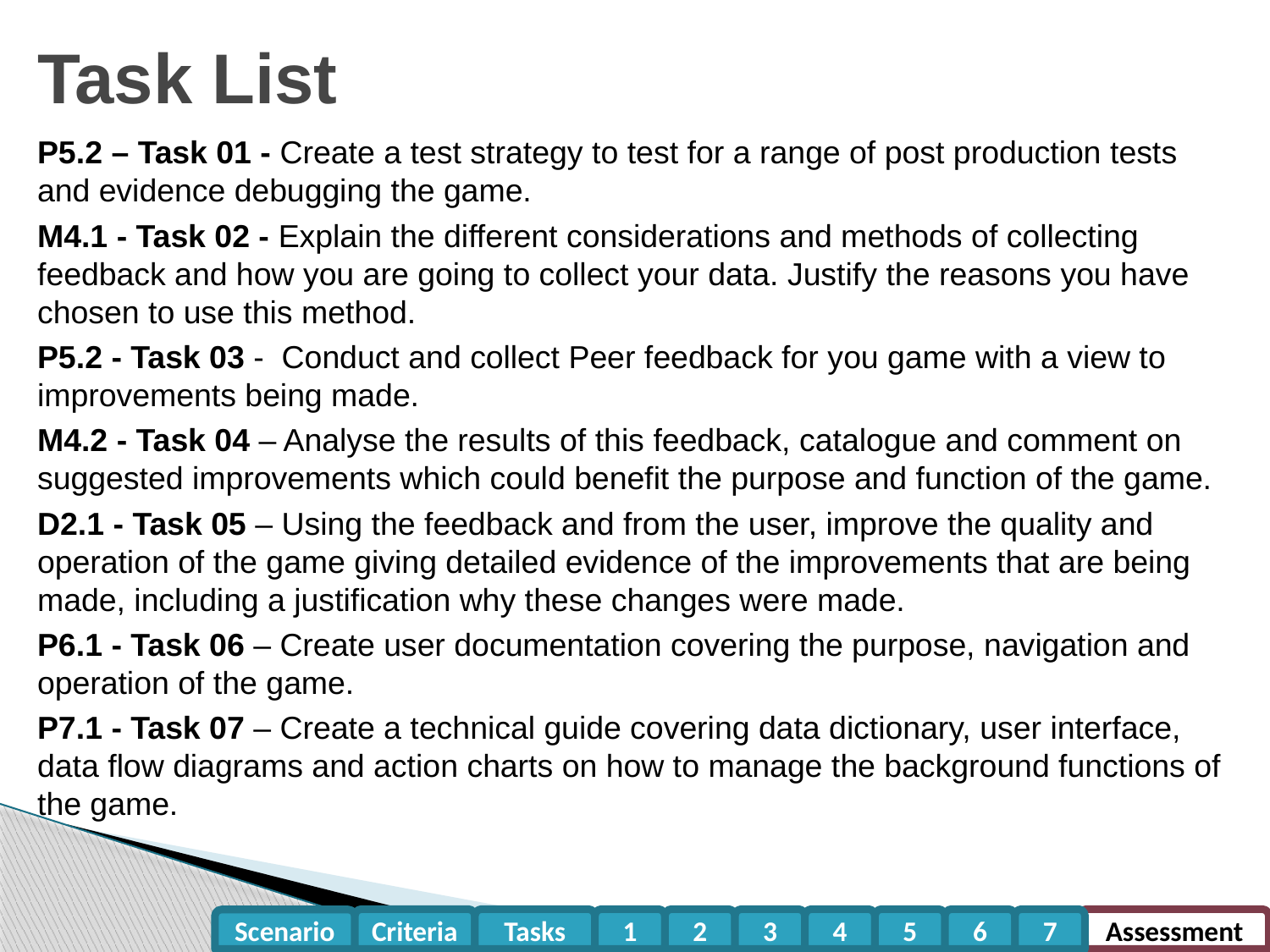

# Task List
P5.2 – Task 01 - Create a test strategy to test for a range of post production tests and evidence debugging the game.
M4.1 - Task 02 - Explain the different considerations and methods of collecting feedback and how you are going to collect your data. Justify the reasons you have chosen to use this method.
P5.2 - Task 03 -  Conduct and collect Peer feedback for you game with a view to improvements being made.
M4.2 - Task 04 – Analyse the results of this feedback, catalogue and comment on suggested improvements which could benefit the purpose and function of the game.
D2.1 - Task 05 – Using the feedback and from the user, improve the quality and operation of the game giving detailed evidence of the improvements that are being made, including a justification why these changes were made.
P6.1 - Task 06 – Create user documentation covering the purpose, navigation and operation of the game.
P7.1 - Task 07 – Create a technical guide covering data dictionary, user interface, data flow diagrams and action charts on how to manage the background functions of the game.
Criteria
Tasks
1
2
3
4
5
6
7
Assessment
Scenario